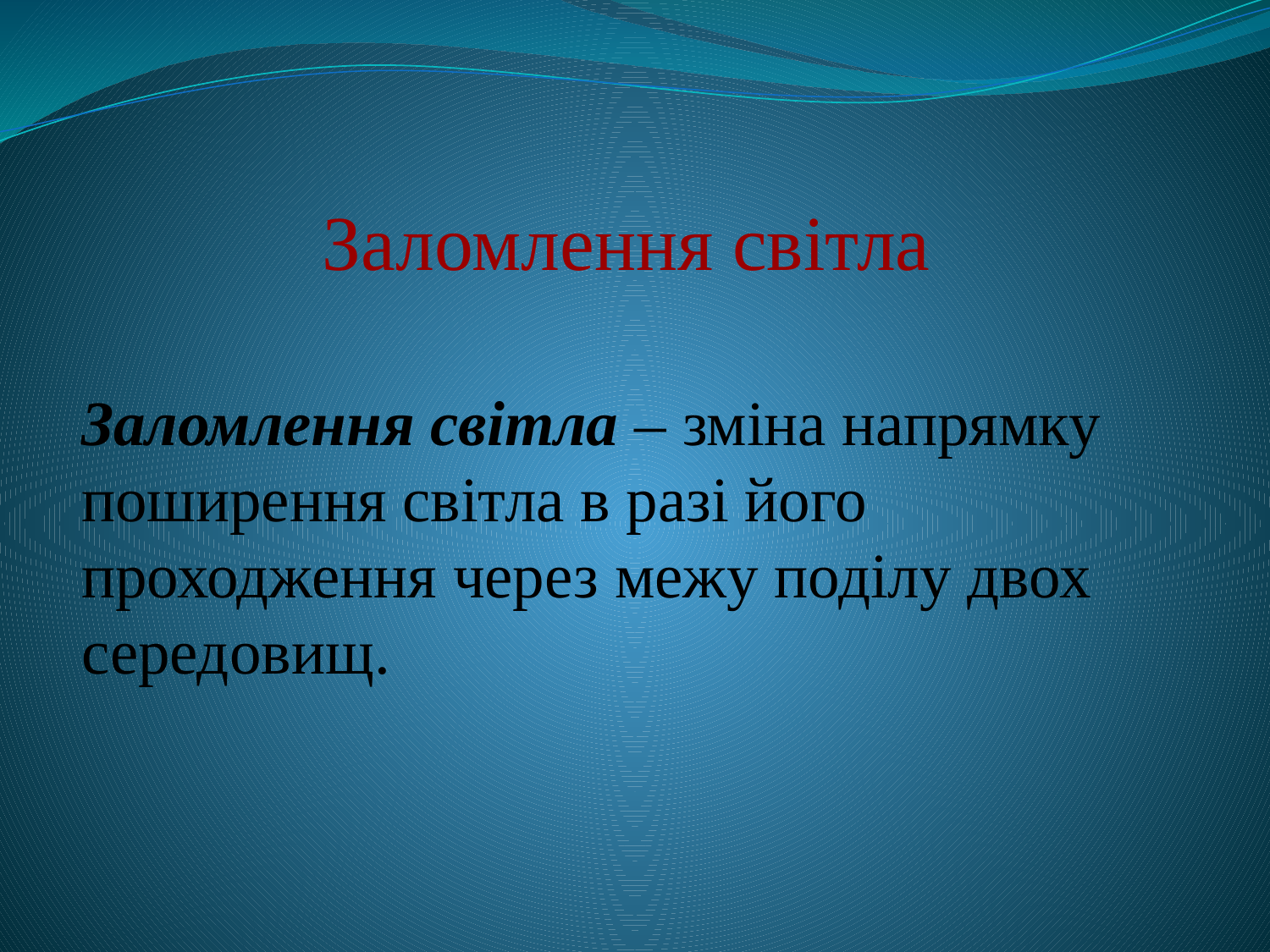

# Заломлення світла
Заломлення світла – зміна напрямку поширення світла в разі його проходження через межу поділу двох середовищ.